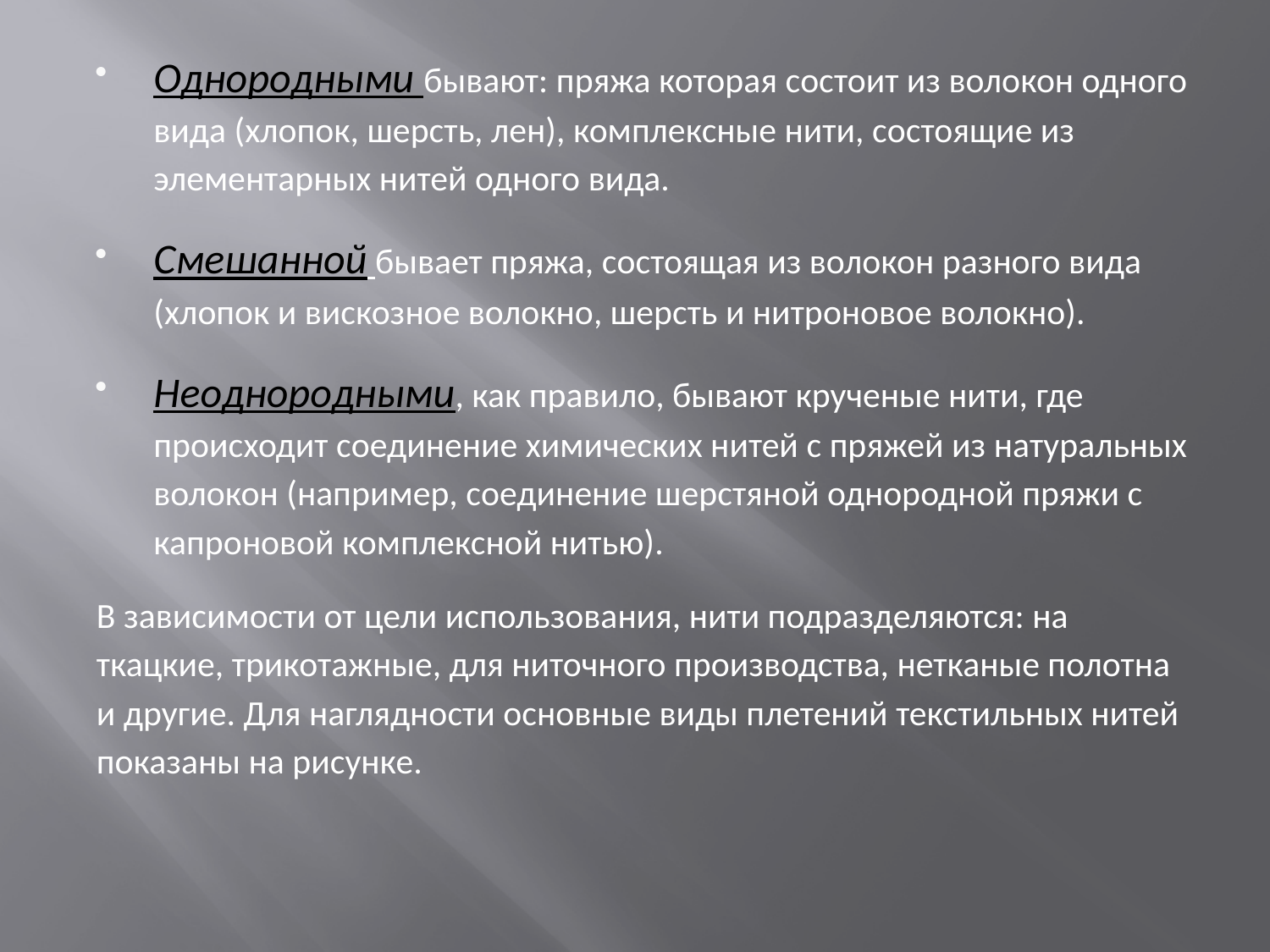

Однородными бывают: пряжа которая состоит из волокон одного вида (хлопок, шерсть, лен), комплексные нити, состоящие из элементарных нитей одного вида.
Смешанной бывает пряжа, состоящая из волокон разного вида (хлопок и вискозное волокно, шерсть и нитроновое волокно).
Неоднородными, как правило, бывают крученые нити, где происходит соединение химических нитей с пряжей из натуральных волокон (например, соединение шерстяной однородной пряжи с капроновой комплексной нитью).
В зависимости от цели использования, нити подразделяются: на ткацкие, трикотажные, для ниточного производства, нетканые полотна и другие. Для наглядности основные виды плетений текстильных нитей показаны на рисунке.